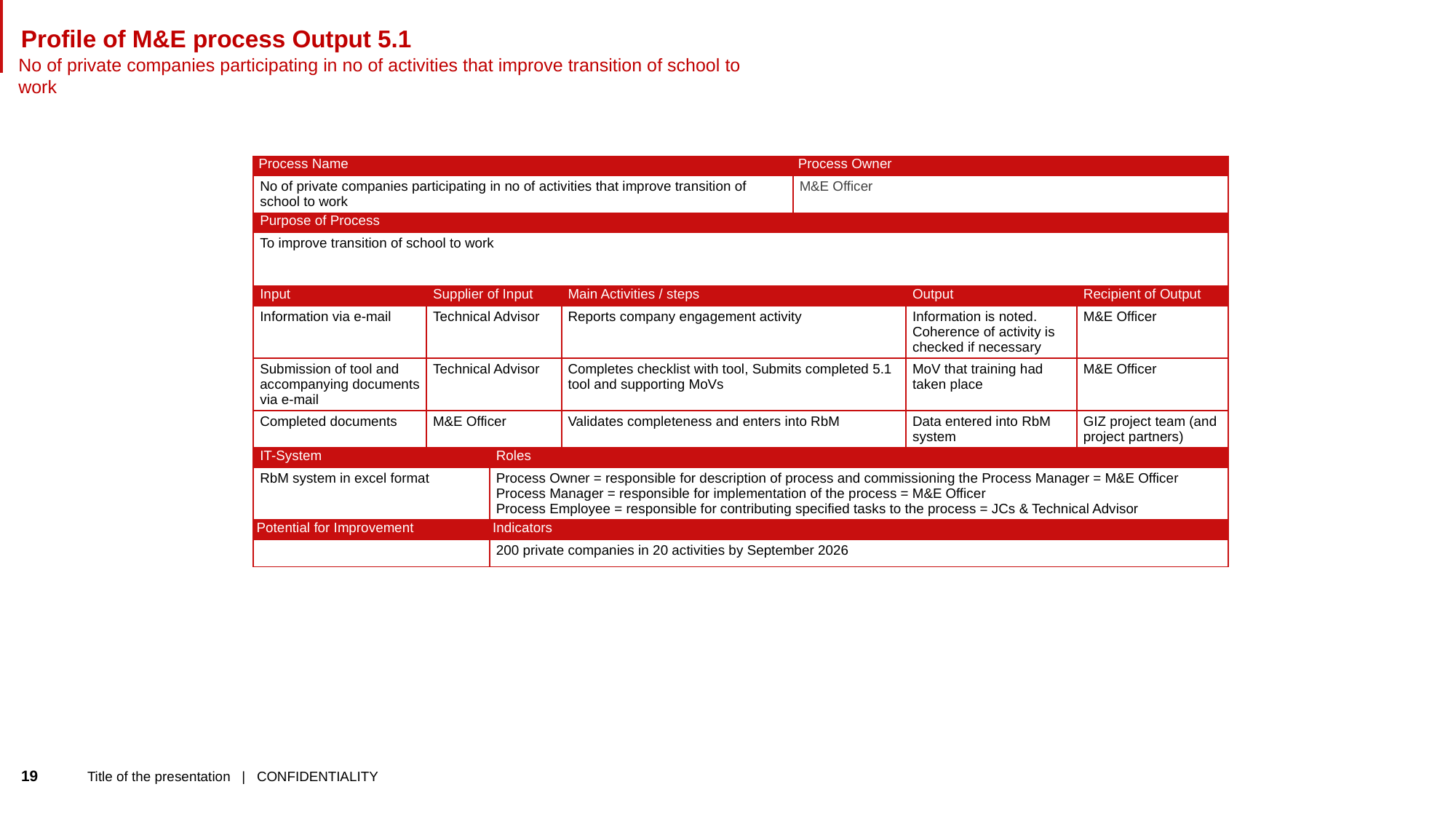

Profile of M&E process Output 5.1
No of private companies participating in no of activities that improve transition of school to work
| Process Name |  |  |  | Process Owner |  |  |
| --- | --- | --- | --- | --- | --- | --- |
| No of private companies participating in no of activities that improve transition of school to work |  |  |  | M&E Officer |  |  |
| Purpose of Process |  |  |  |  |  |  |
| To improve transition of school to work |  |  |  |  |  |  |
| Input | Supplier of Input |  | Main Activities / steps |  | Output | Recipient of Output |
| Information via e-mail | Technical Advisor |  | Reports company engagement activity |  | Information is noted. Coherence of activity is checked if necessary | M&E Officer |
| Submission of tool and accompanying documents via e-mail | Technical Advisor |  | Completes checklist with tool, Submits completed 5.1 tool and supporting MoVs |  | MoV that training had taken place | M&E Officer |
| Completed documents | M&E Officer |  | Validates completeness and enters into RbM |  | Data entered into RbM system | GIZ project team (and project partners) |
| IT-System |  | Roles |  |  |  |  |
| RbM system in excel format |  | Process Owner = responsible for description of process and commissioning the Process Manager = M&E Officer Process Manager = responsible for implementation of the process = M&E Officer Process Employee = responsible for contributing specified tasks to the process = JCs & Technical Advisor |  |  |  |  |
| Potential for Improvement |  | Indicators |  |  |  |  |
|  |  | 200 private companies in 20 activities by September 2026 |  |  |  |  |
19
Title of the presentation   |   CONFIDENTIALITY